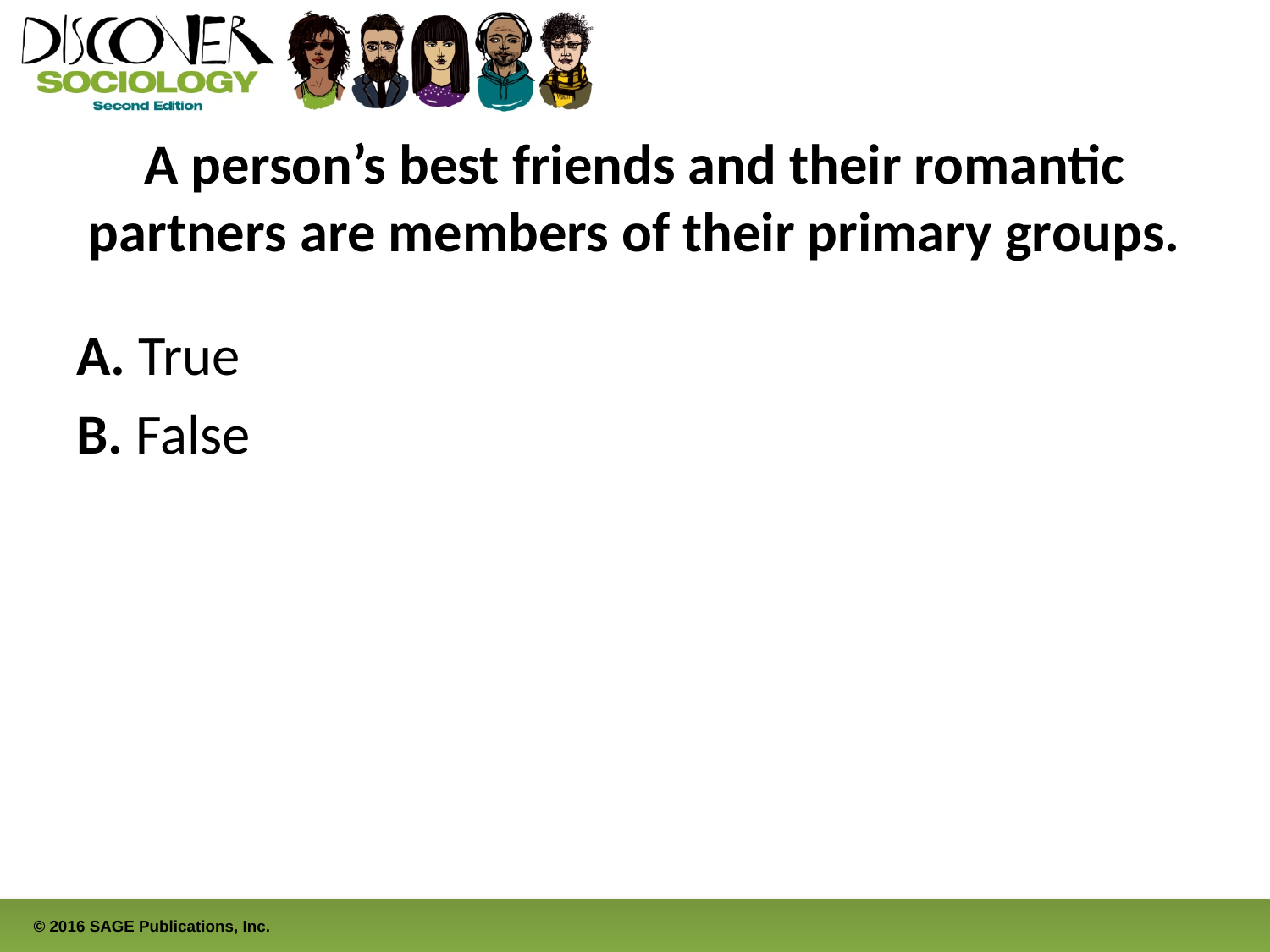

# A person’s best friends and their romantic partners are members of their primary groups.
A. True
B. False